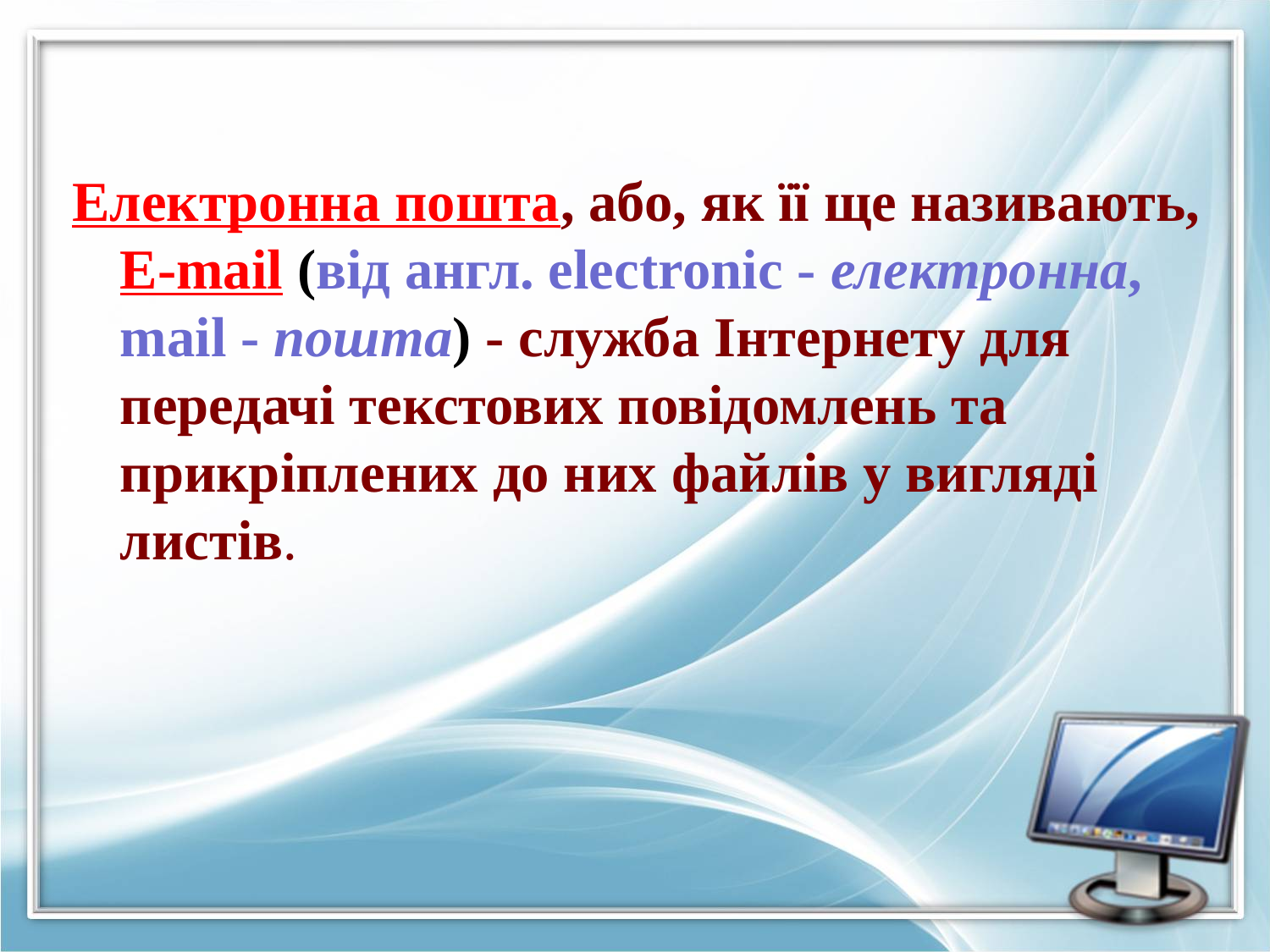

Електронна пошта, або, як її ще називають, E-mail (від англ. electronic - електронна, mail - пошта) - служба Інтернету для передачі текстових повідомлень та прикріплених до них файлів у вигляді листів.